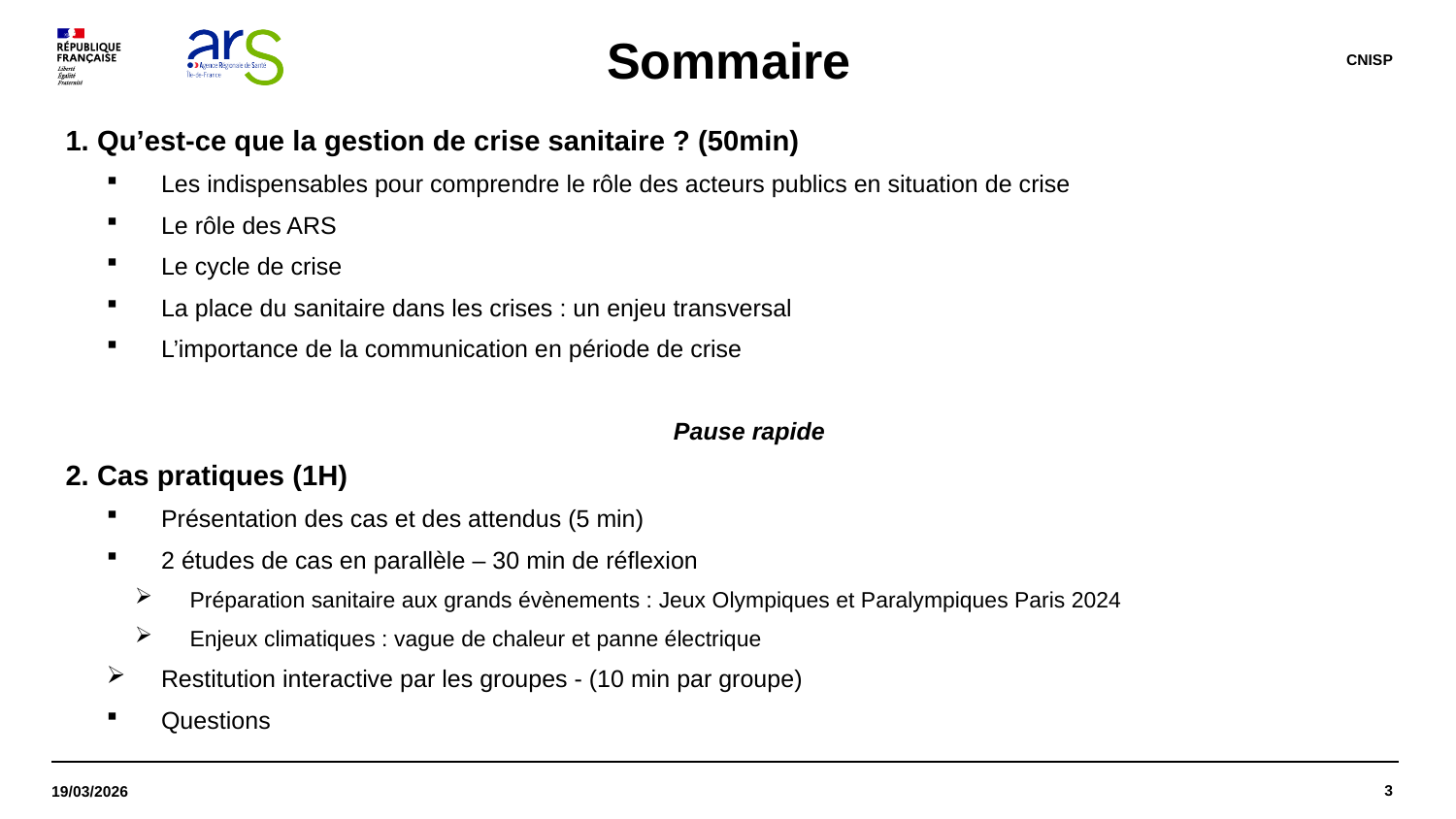

# Sommaire
CNISP
1. Qu’est-ce que la gestion de crise sanitaire ? (50min)
Les indispensables pour comprendre le rôle des acteurs publics en situation de crise
Le rôle des ARS
Le cycle de crise
La place du sanitaire dans les crises : un enjeu transversal
L’importance de la communication en période de crise

Pause rapide
2. Cas pratiques (1H)
Présentation des cas et des attendus (5 min)
2 études de cas en parallèle – 30 min de réflexion
Préparation sanitaire aux grands évènements : Jeux Olympiques et Paralympiques Paris 2024
Enjeux climatiques : vague de chaleur et panne électrique
Restitution interactive par les groupes - (10 min par groupe)
Questions
3
19/03/2026